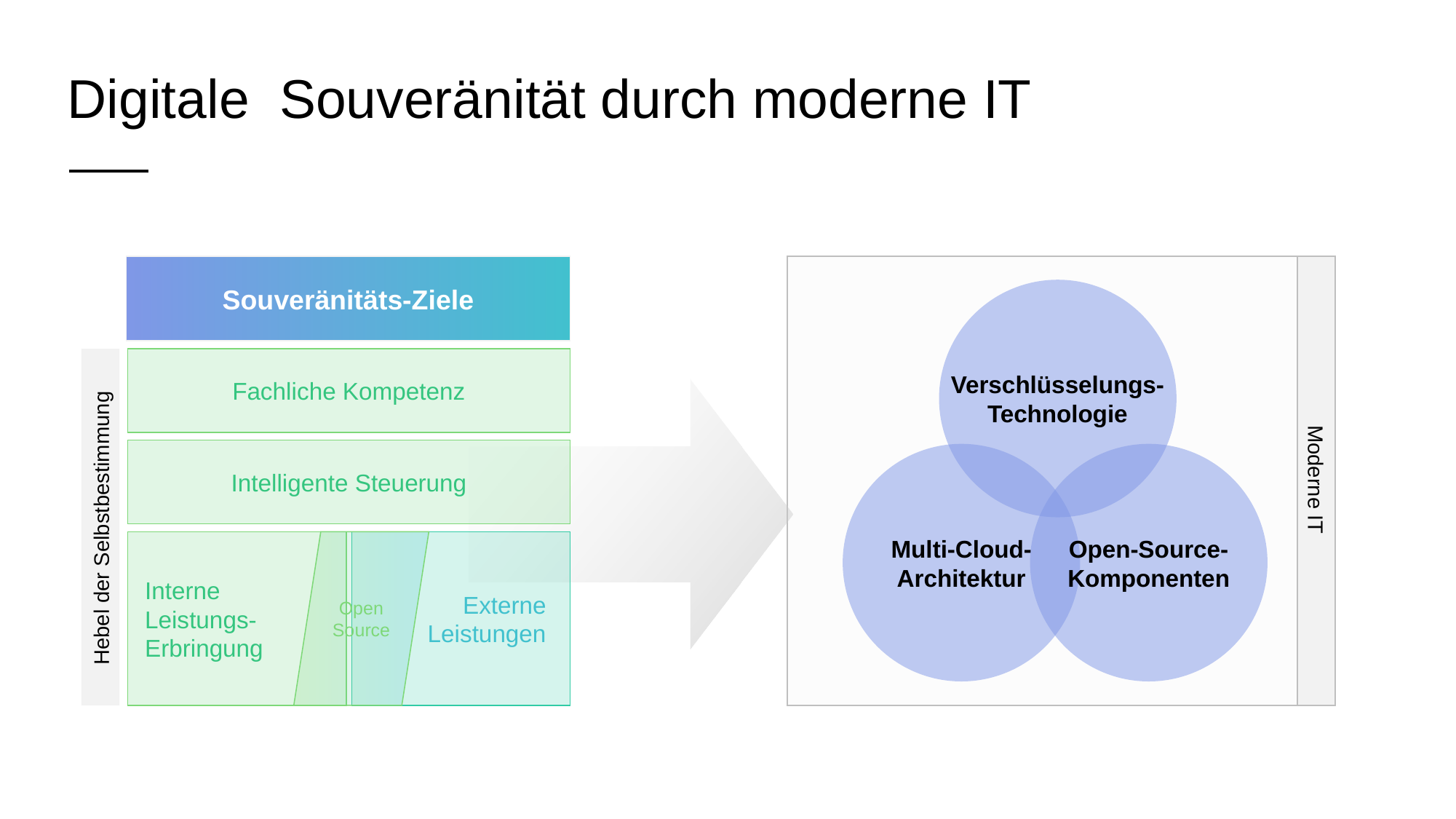

# Digitale  Souveränität durch moderne IT

Moderne IT
Souveränitäts-Ziele
Verschlüsselungs-
Technologie
Multi-Cloud-
Architektur
Open-Source-
Komponenten
Hebel der Selbstbestimmung
Fachliche Kompetenz
Intelligente Steuerung
Interne Leistungs-Erbringung
Externe
Leistungen

Open
Source